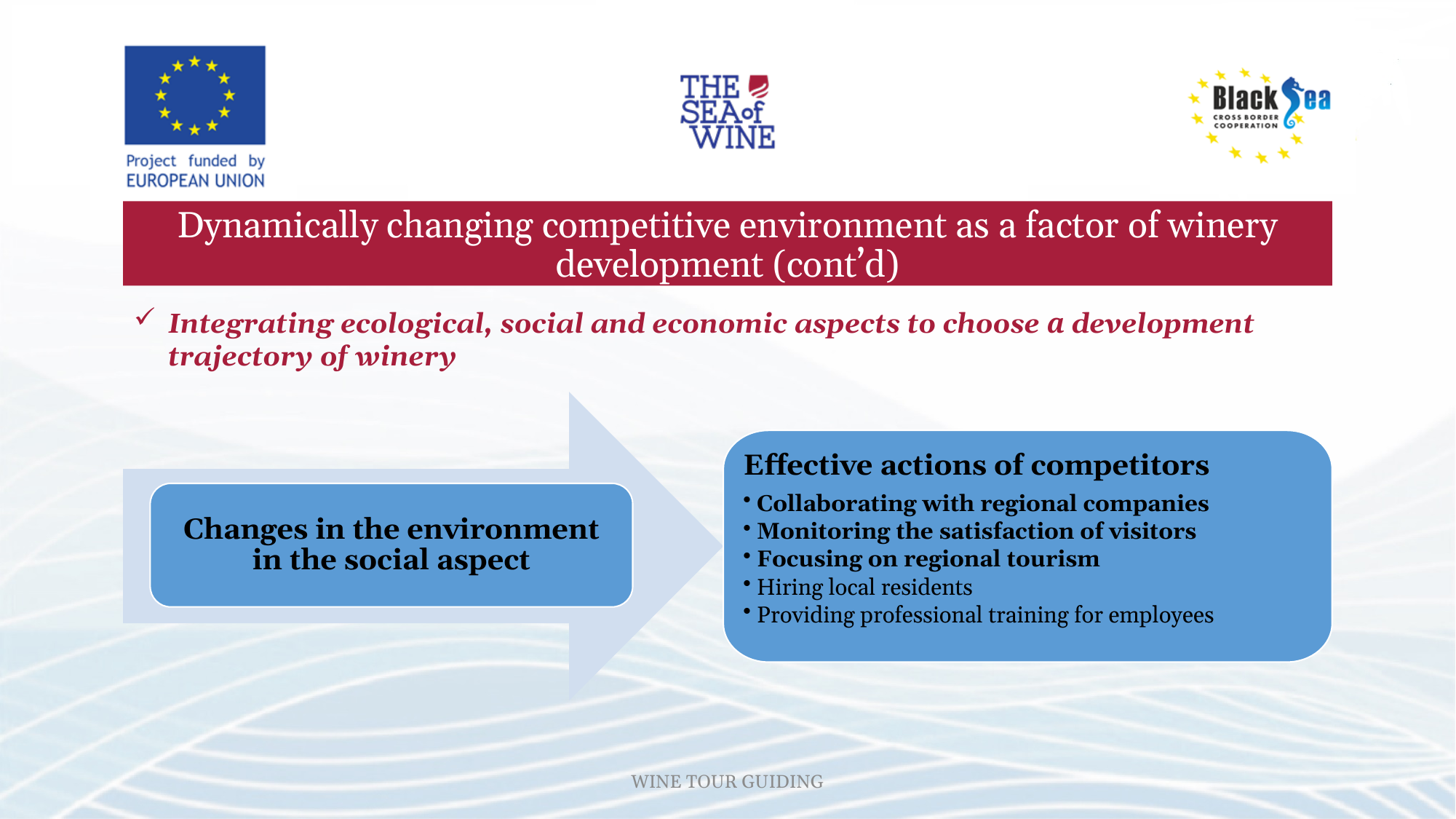

Dynamically changing competitive environment as a factor of winery development (cont’d)
Integrating ecological, social and economic aspects to choose а development trajectory of winery

Effective actions of competitors
Collaborating with regional companies
Monitoring the satisfaction of visitors
Focusing on regional tourism
Hiring local residents
Providing professional training for employees
Changes in the environment in the social aspect
WINE TOUR GUIDING